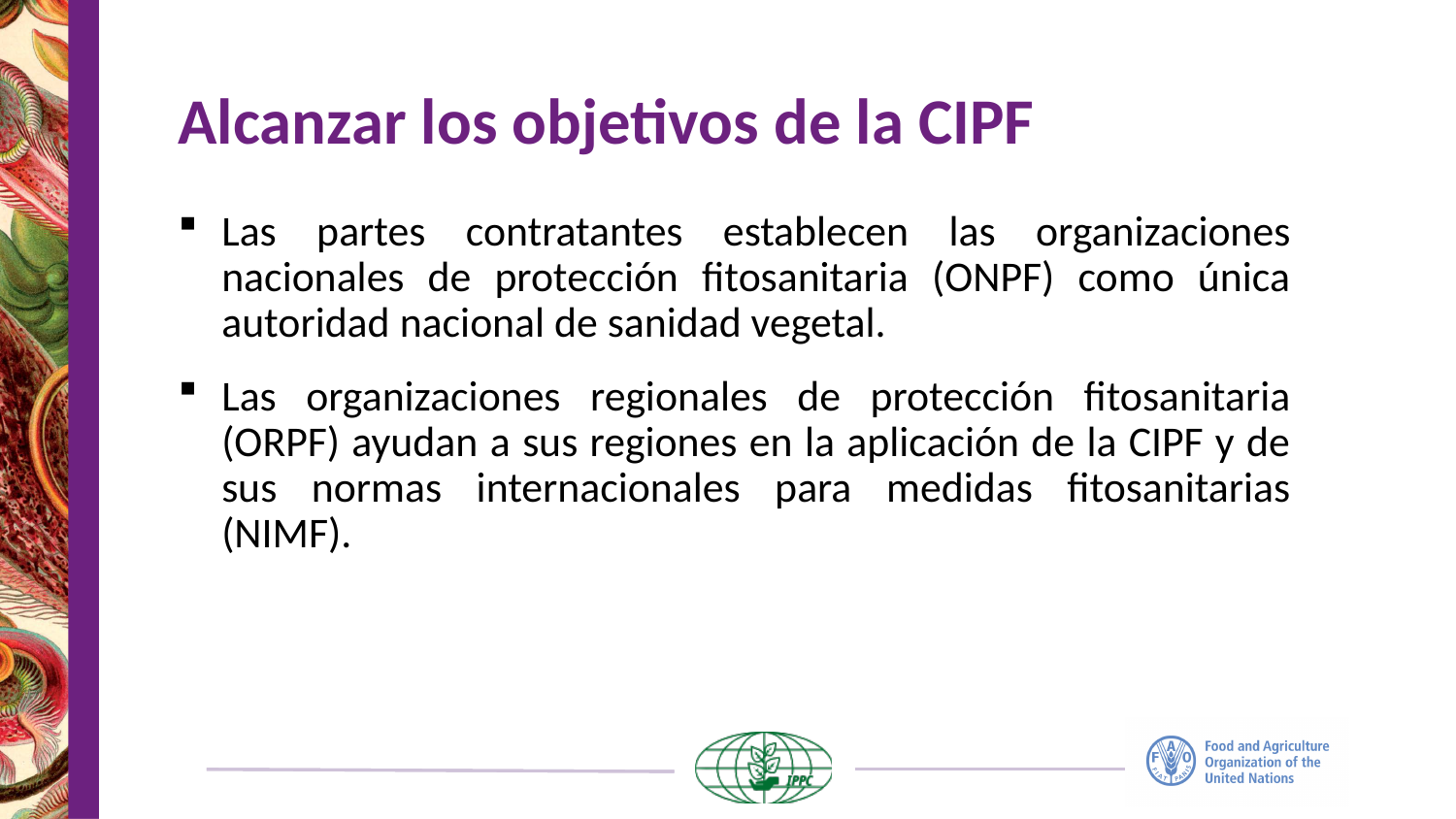

# Alcanzar los objetivos de la CIPF
Las partes contratantes establecen las organizaciones nacionales de protección fitosanitaria (ONPF) como única autoridad nacional de sanidad vegetal.
Las organizaciones regionales de protección fitosanitaria (ORPF) ayudan a sus regiones en la aplicación de la CIPF y de sus normas internacionales para medidas fitosanitarias (NIMF).